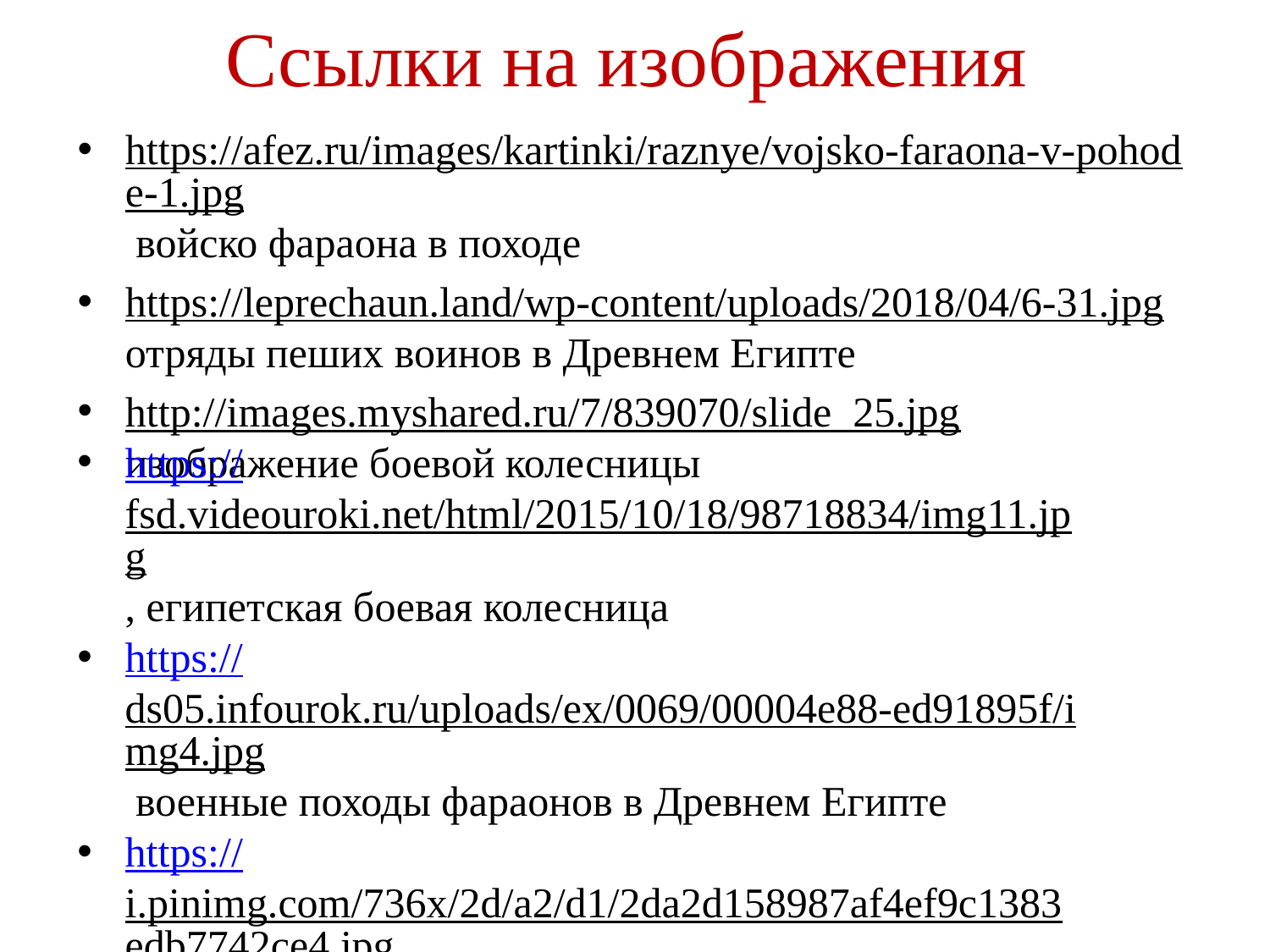

# Ссылки на изображения
https://afez.ru/images/kartinki/raznye/vojsko-faraona-v-pohode-1.jpg войско фараона в походе
https://leprechaun.land/wp-content/uploads/2018/04/6-31.jpg отряды пеших воинов в Древнем Египте
http://images.myshared.ru/7/839070/slide_25.jpg изображение боевой колесницы
https://fsd.videouroki.net/html/2015/10/18/98718834/img11.jpg, египетская боевая колесница
https://ds05.infourok.ru/uploads/ex/0069/00004e88-ed91895f/img4.jpg военные походы фараонов в Древнем Египте
https://i.pinimg.com/736x/2d/a2/d1/2da2d158987af4ef9c1383edb7742ce4.jpg Изображения фараона Тутмоса III